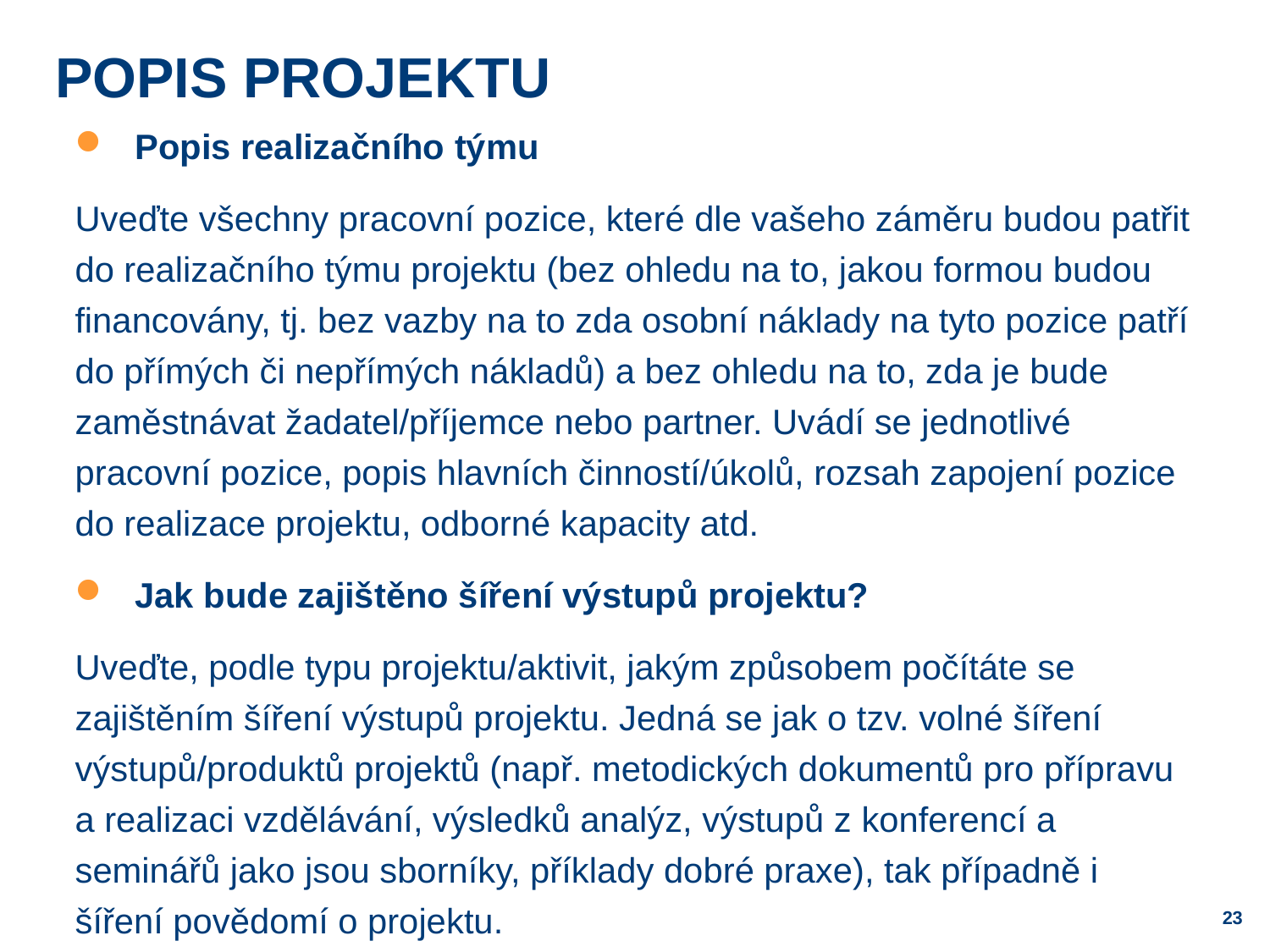

# Popis projektu
Popis realizačního týmu
Uveďte všechny pracovní pozice, které dle vašeho záměru budou patřit do realizačního týmu projektu (bez ohledu na to, jakou formou budou financovány, tj. bez vazby na to zda osobní náklady na tyto pozice patří do přímých či nepřímých nákladů) a bez ohledu na to, zda je bude zaměstnávat žadatel/příjemce nebo partner. Uvádí se jednotlivé pracovní pozice, popis hlavních činností/úkolů, rozsah zapojení pozice do realizace projektu, odborné kapacity atd.
Jak bude zajištěno šíření výstupů projektu?
Uveďte, podle typu projektu/aktivit, jakým způsobem počítáte se zajištěním šíření výstupů projektu. Jedná se jak o tzv. volné šíření výstupů/produktů projektů (např. metodických dokumentů pro přípravu a realizaci vzdělávání, výsledků analýz, výstupů z konferencí a seminářů jako jsou sborníky, příklady dobré praxe), tak případně i šíření povědomí o projektu.
23